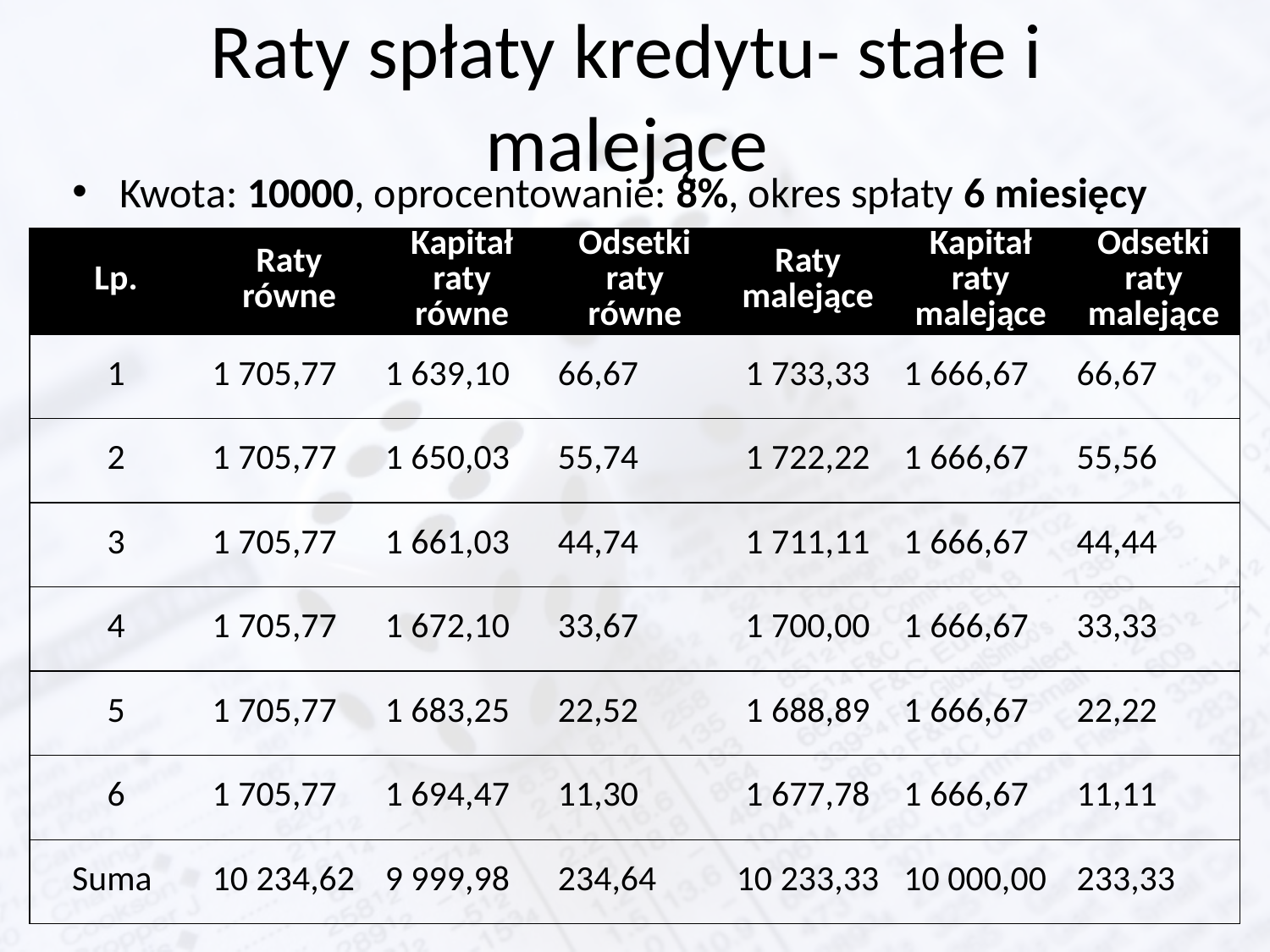

# Raty spłaty kredytu- stałe i malejące
Kwota: 10000, oprocentowanie: 8%, okres spłaty 6 miesięcy

| Lp. | Raty równe | Kapitał raty równe | Odsetki raty równe | Raty malejące | Kapitał raty malejące | Odsetki raty malejące |
| --- | --- | --- | --- | --- | --- | --- |
| 1 | 1 705,77 | 1 639,10 | 66,67 | 1 733,33 | 1 666,67 | 66,67 |
| 2 | 1 705,77 | 1 650,03 | 55,74 | 1 722,22 | 1 666,67 | 55,56 |
| 3 | 1 705,77 | 1 661,03 | 44,74 | 1 711,11 | 1 666,67 | 44,44 |
| 4 | 1 705,77 | 1 672,10 | 33,67 | 1 700,00 | 1 666,67 | 33,33 |
| 5 | 1 705,77 | 1 683,25 | 22,52 | 1 688,89 | 1 666,67 | 22,22 |
| 6 | 1 705,77 | 1 694,47 | 11,30 | 1 677,78 | 1 666,67 | 11,11 |
| Suma | 10 234,62 | 9 999,98 | 234,64 | 10 233,33 | 10 000,00 | 233,33 |